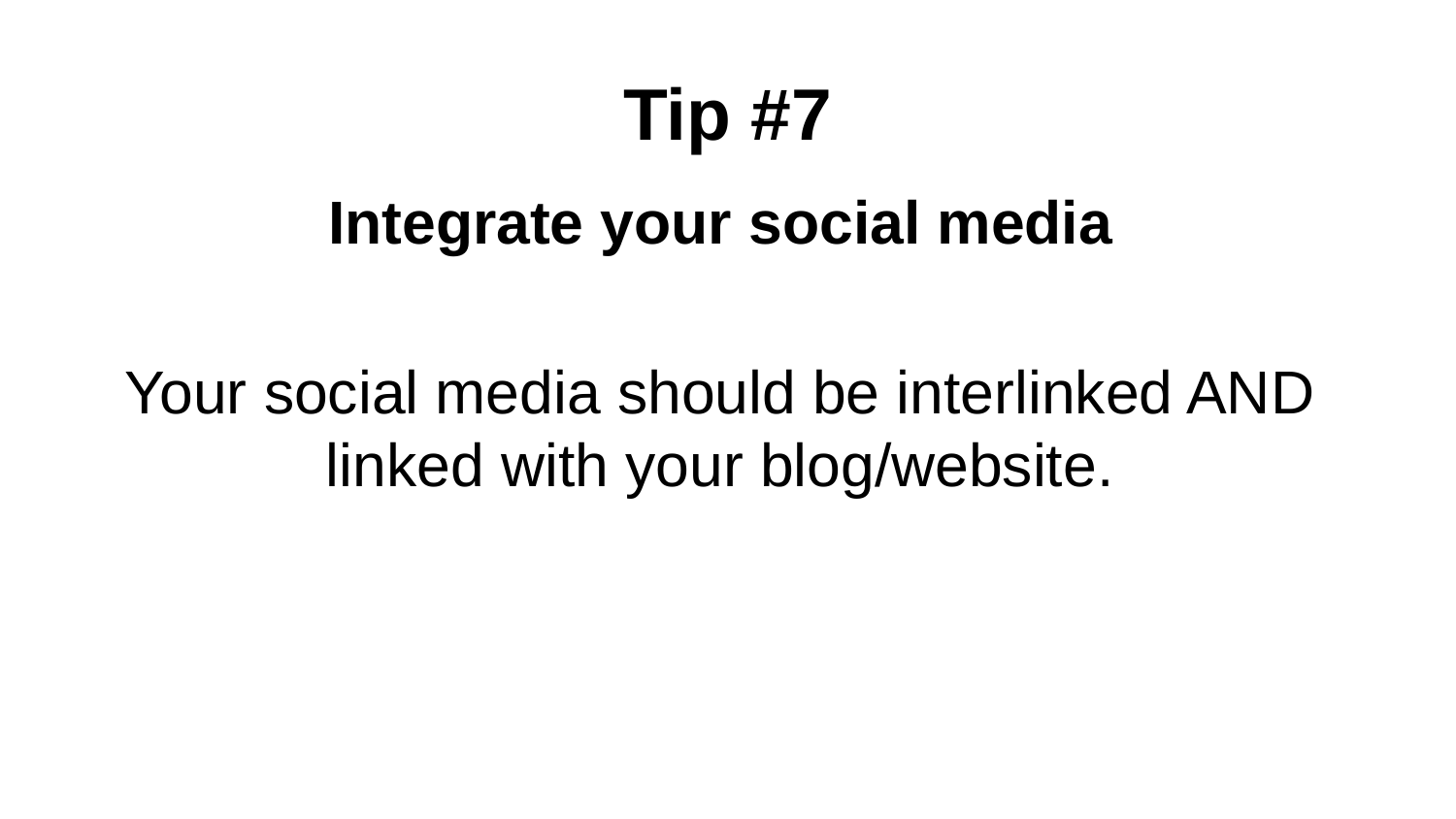

# Tip #7

Integrate your social media

Your social media should be interlinked AND linked with your blog/website.